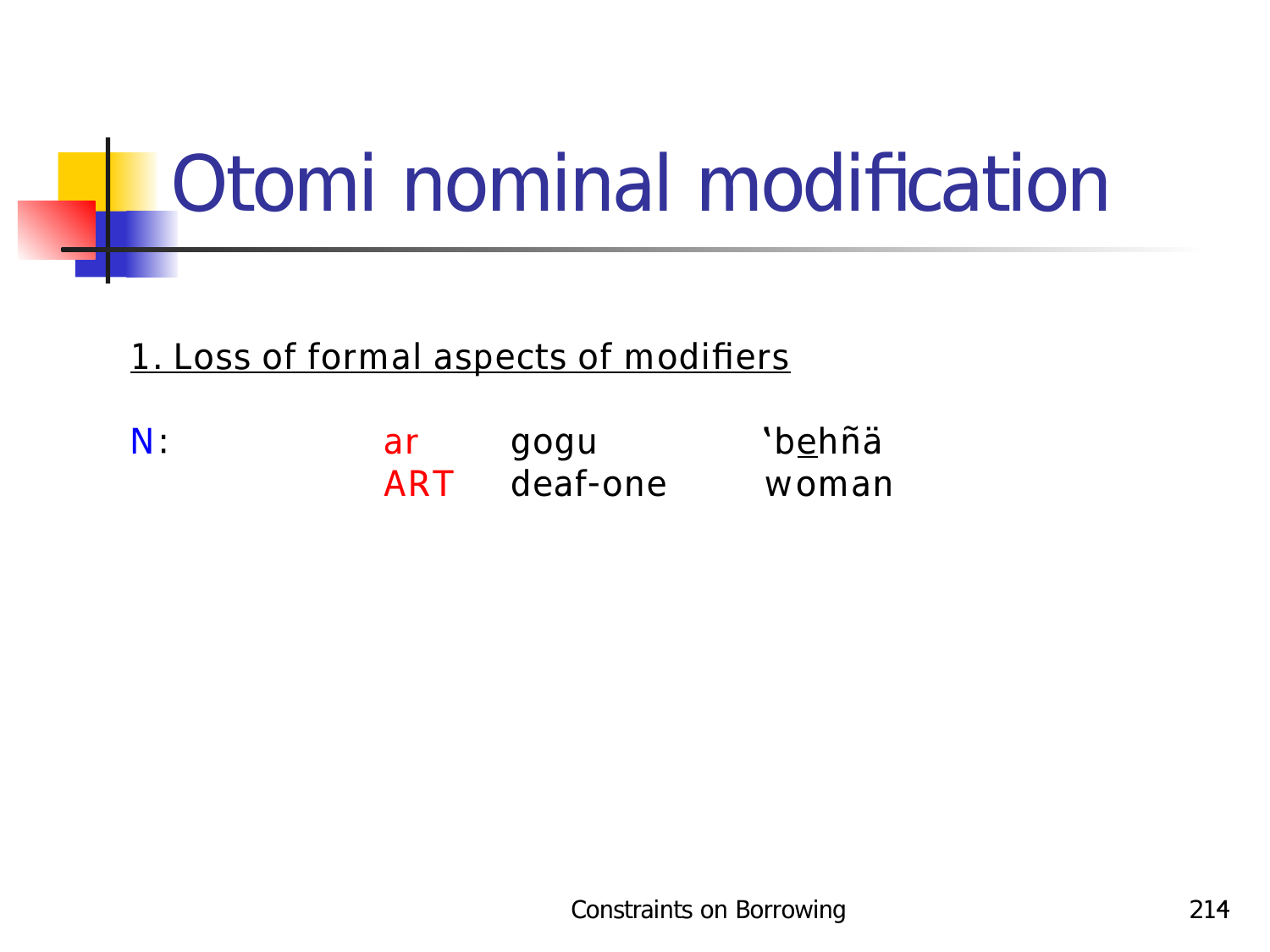

# Otomi nominal modification
1. Loss of formal aspects of modifiers

N:		ar	gogu		‘behñä
		ART    	deaf-one     	woman

Constraints on Borrowing
214